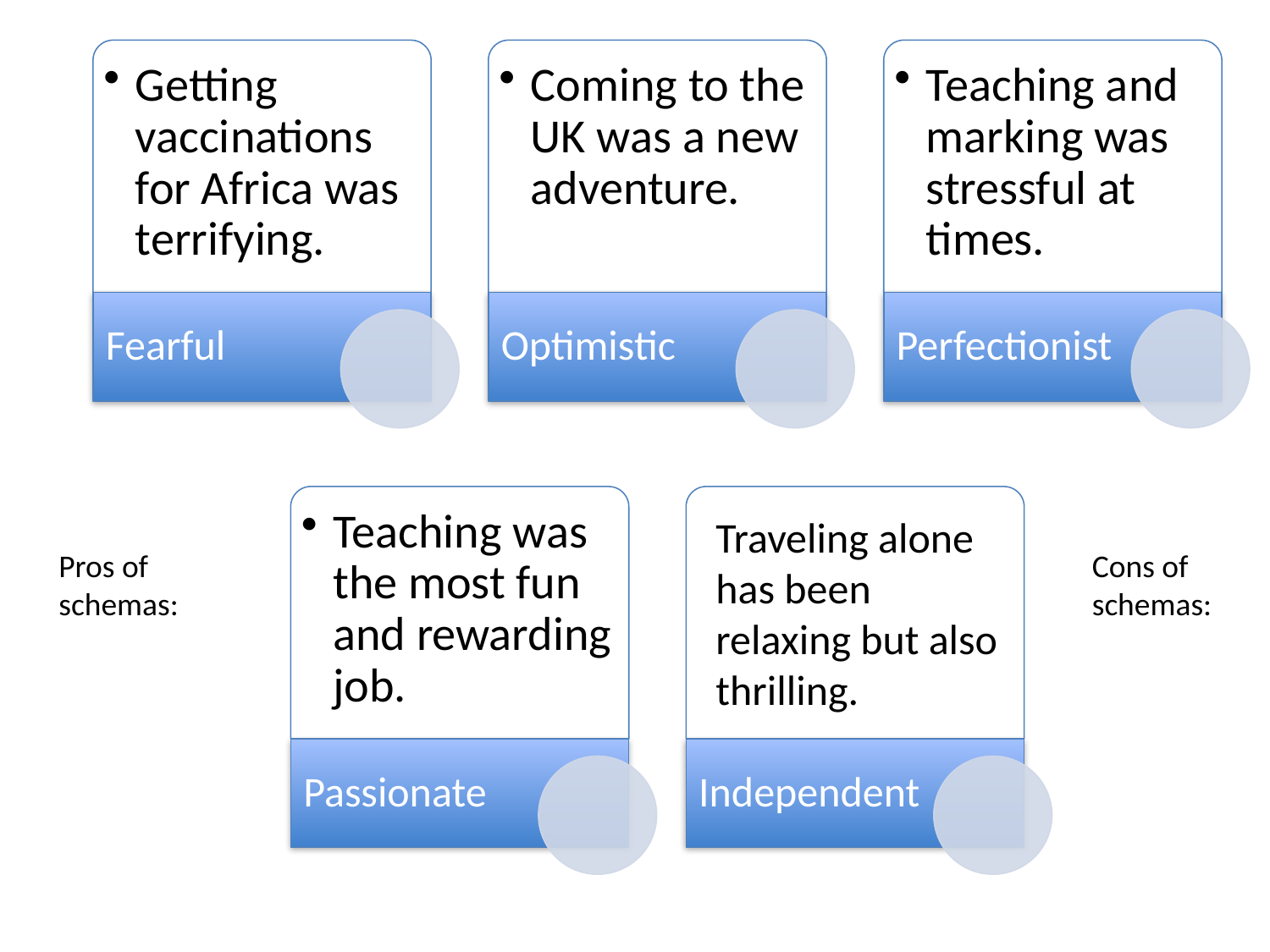

Getting vaccinations for Africa was terrifying.
Fearful
Coming to the UK was a new adventure.
Optimistic
Teaching and marking was stressful at times.
Perfectionist
Teaching was the most fun and rewarding job.
Passionate
Independent
Traveling alone has been relaxing but also thrilling.
Pros of schemas:

Cons of schemas: